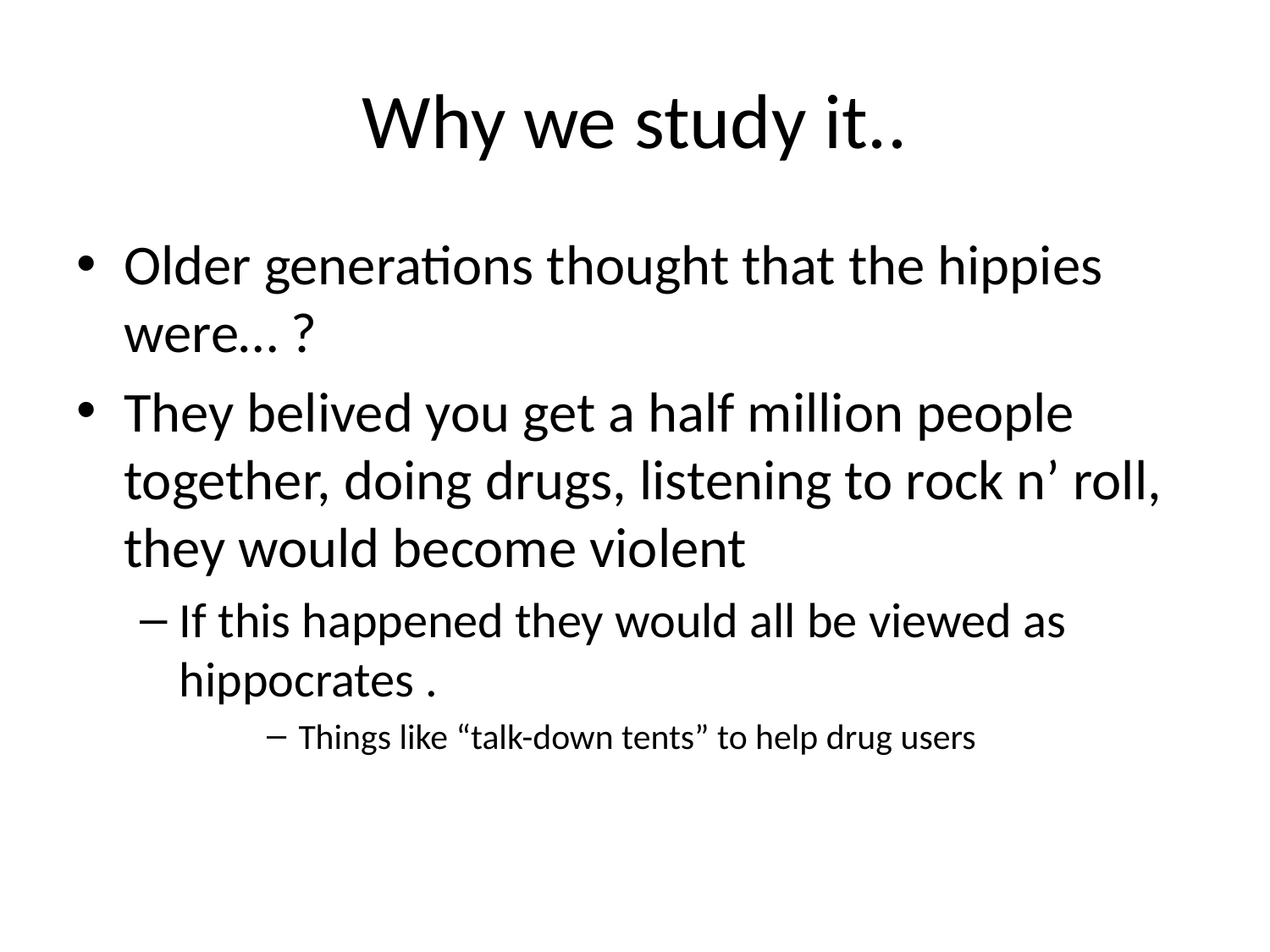

# Why we study it..
Older generations thought that the hippies were… ?
They belived you get a half million people together, doing drugs, listening to rock n’ roll, they would become violent
If this happened they would all be viewed as hippocrates .
Things like “talk-down tents” to help drug users